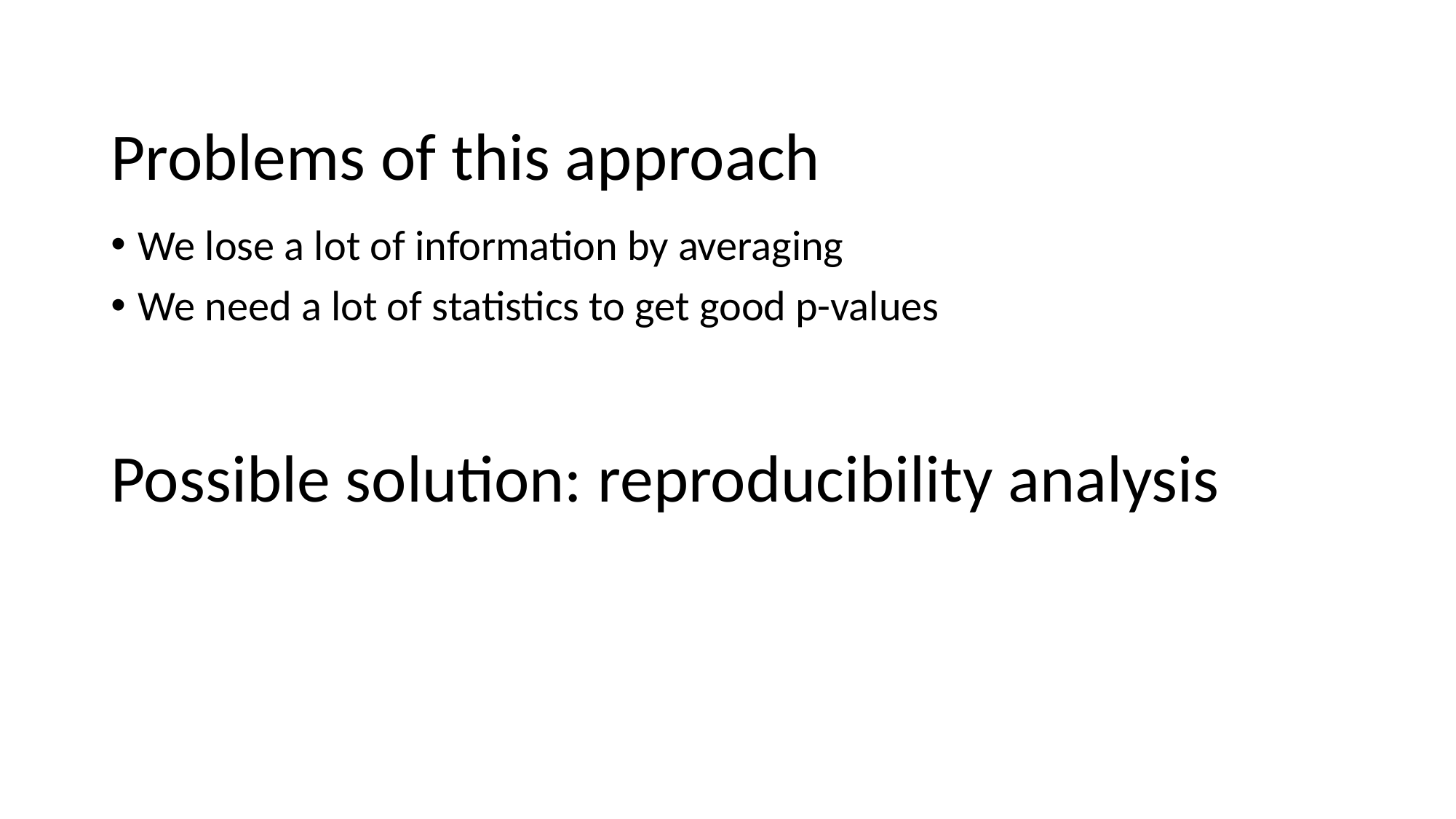

# Problems of this approach
We lose a lot of information by averaging
We need a lot of statistics to get good p-values

Possible solution: reproducibility analysis